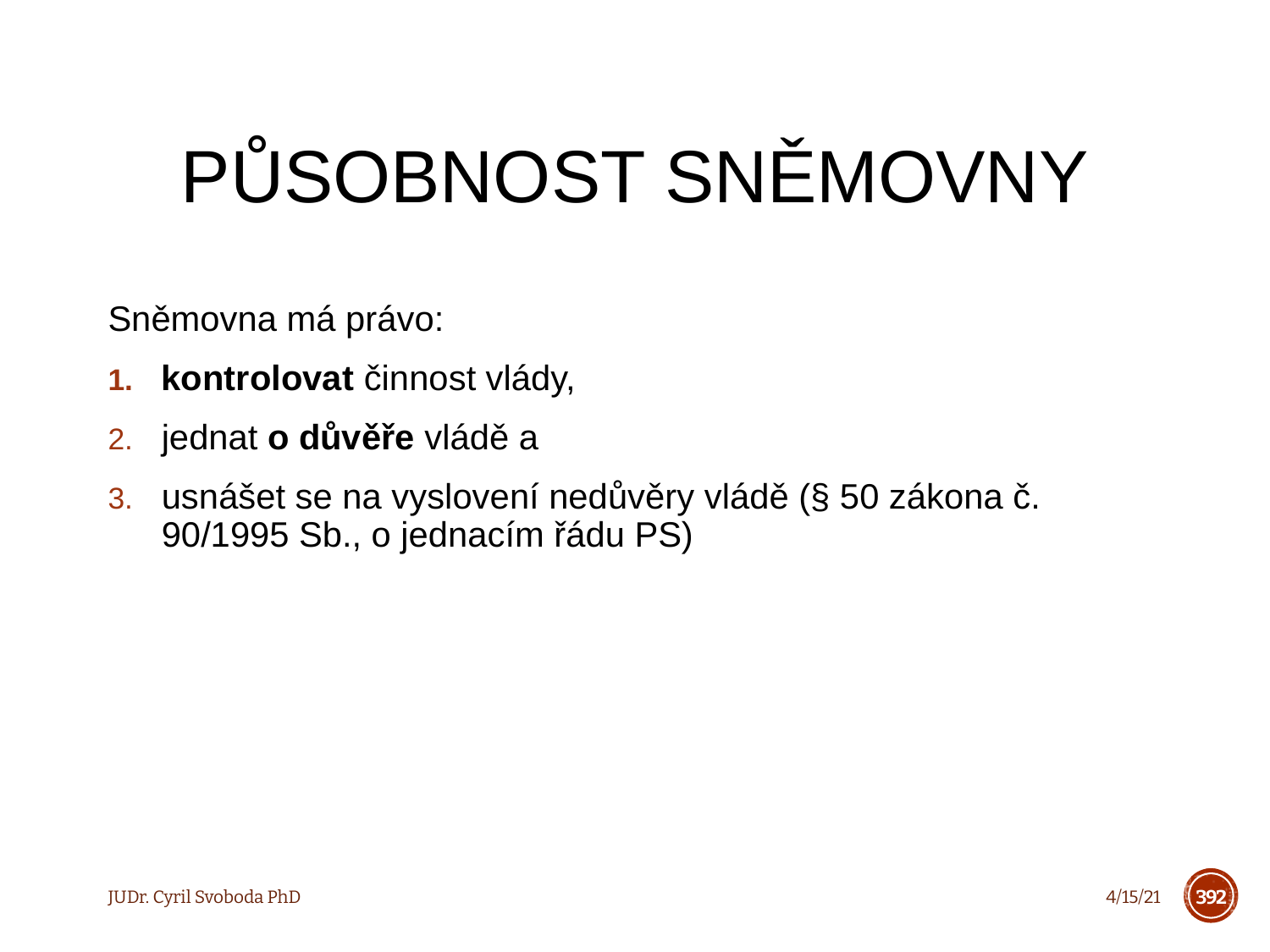

# Působnost sněmovny
Sněmovna má právo:
kontrolovat činnost vlády,
jednat o důvěře vládě a
usnášet se na vyslovení nedůvěry vládě (§ 50 zákona č. 90/1995 Sb., o jednacím řádu PS)
JUDr. Cyril Svoboda PhD
4/15/21
392